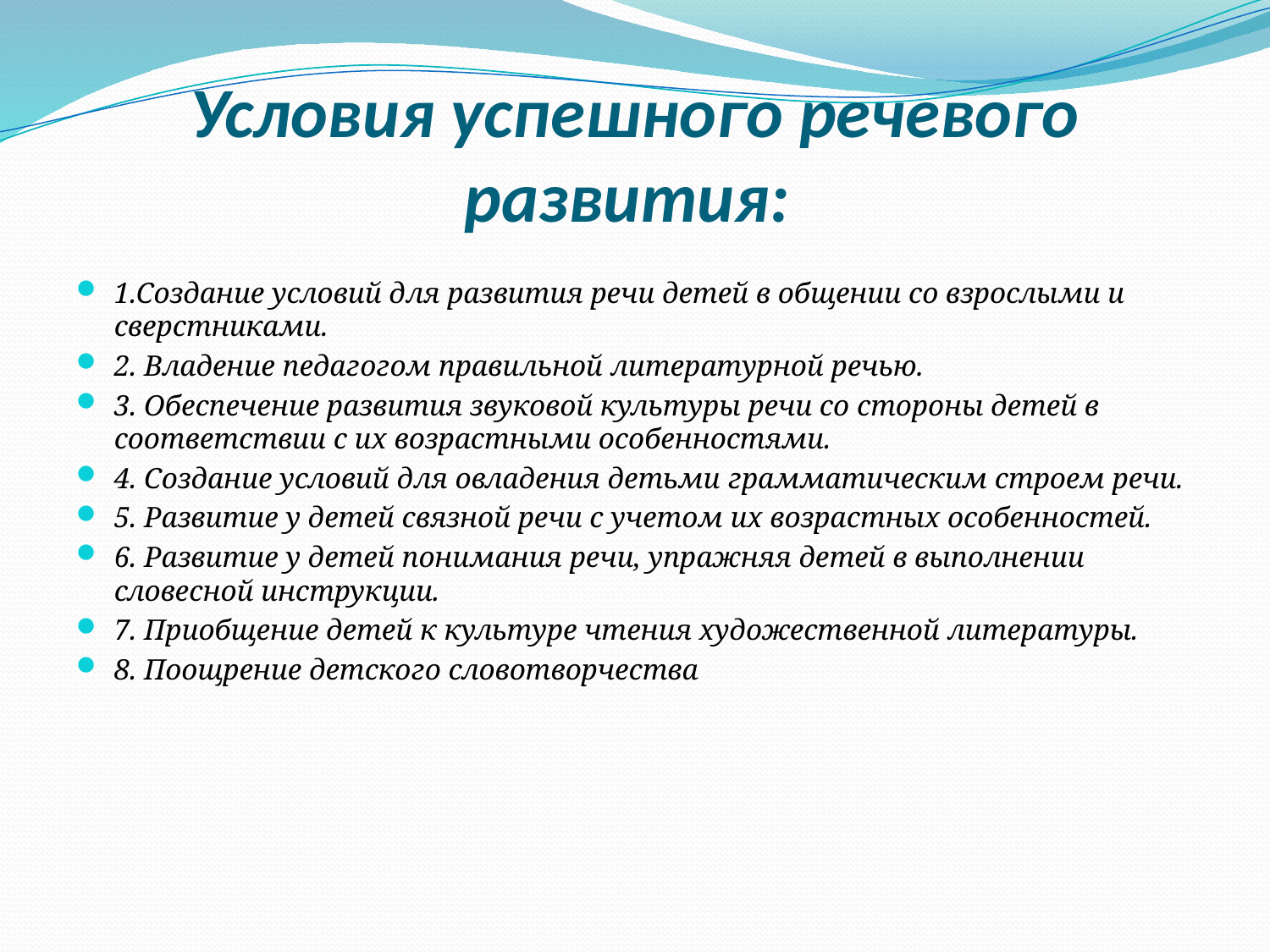

# Условия успешного речевого развития:
1.Создание условий для развития речи детей в общении со взрослыми и сверстниками.
2. Владение педагогом правильной литературной речью.
3. Обеспечение развития звуковой культуры речи со стороны детей в соответствии с их возрастными особенностями.
4. Создание условий для овладения детьми грамматическим строем речи.
5. Развитие у детей связной речи с учетом их возрастных особенностей.
6. Развитие у детей понимания речи, упражняя детей в выполнении словесной инструкции.
7. Приобщение детей к культуре чтения художественной литературы.
8. Поощрение детского словотворчества